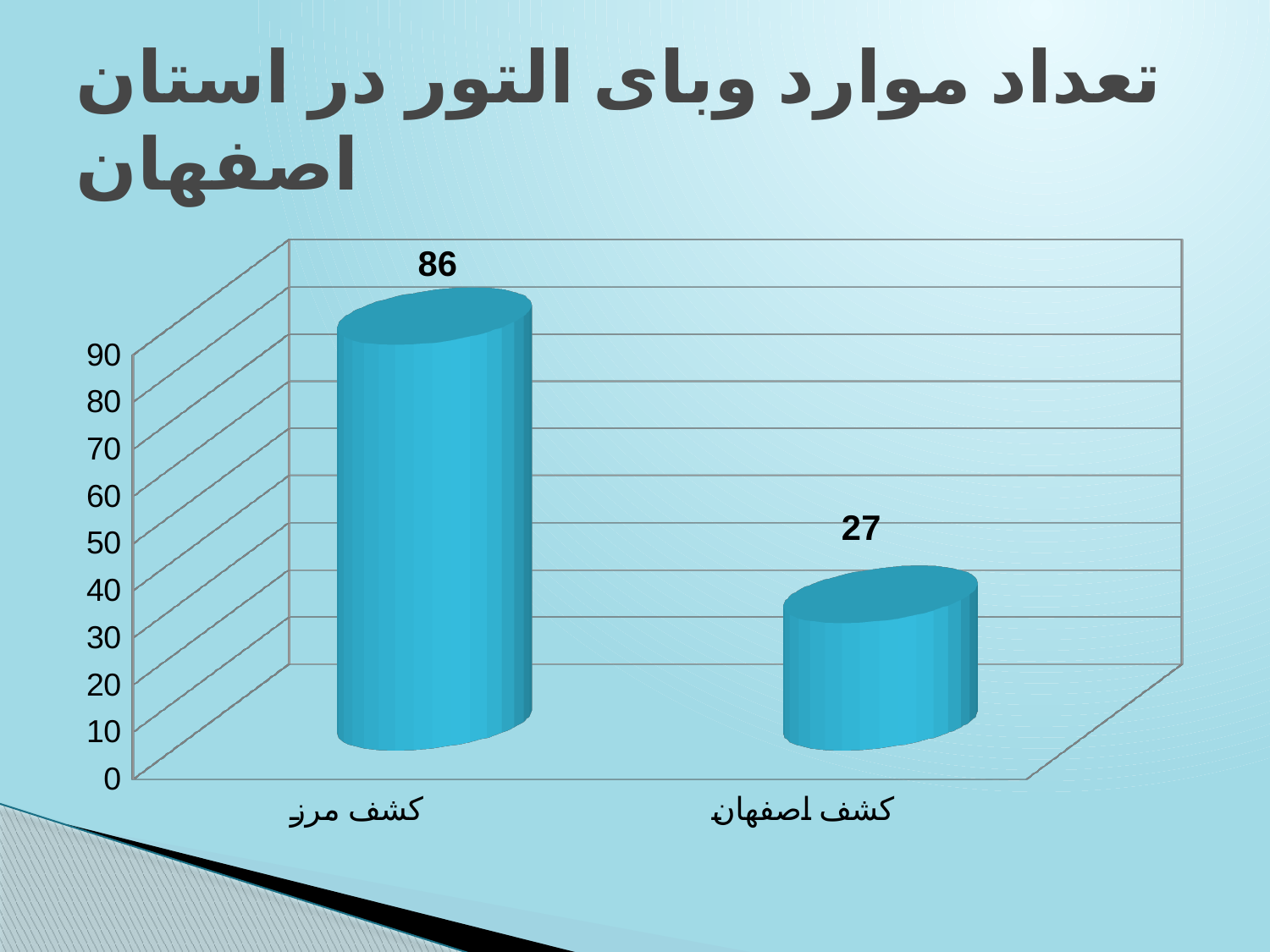

# تعداد موارد وبای التور در استان اصفهان

[unsupported chart]